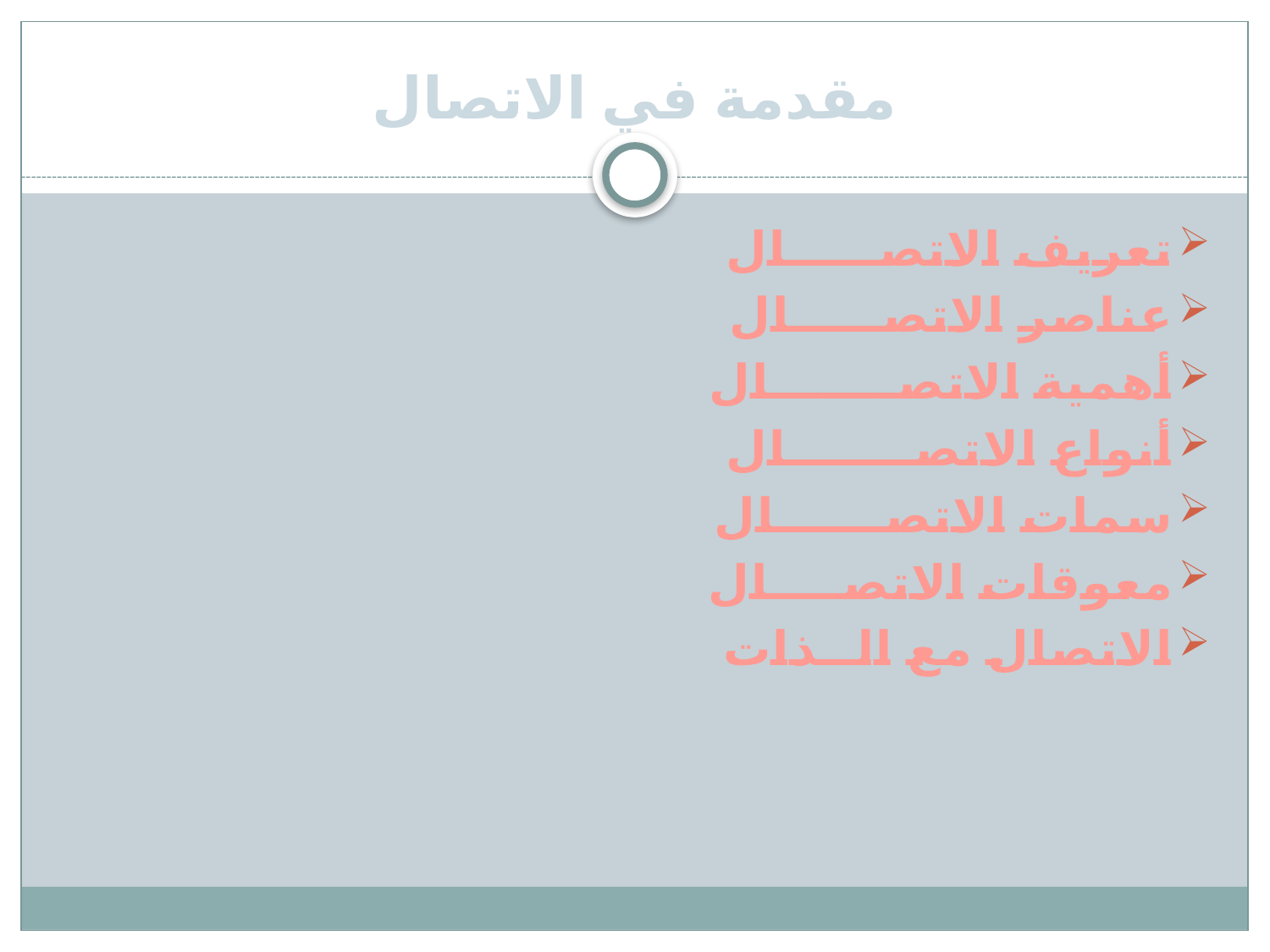

# مقدمة في الاتصال
تعريف الاتصـــــال
عناصر الاتصـــــال
أهمية الاتصـــــــال
أنواع الاتصـــــــال
سمات الاتصــــــال
معوقات الاتصــــال
الاتصال مع الــذات